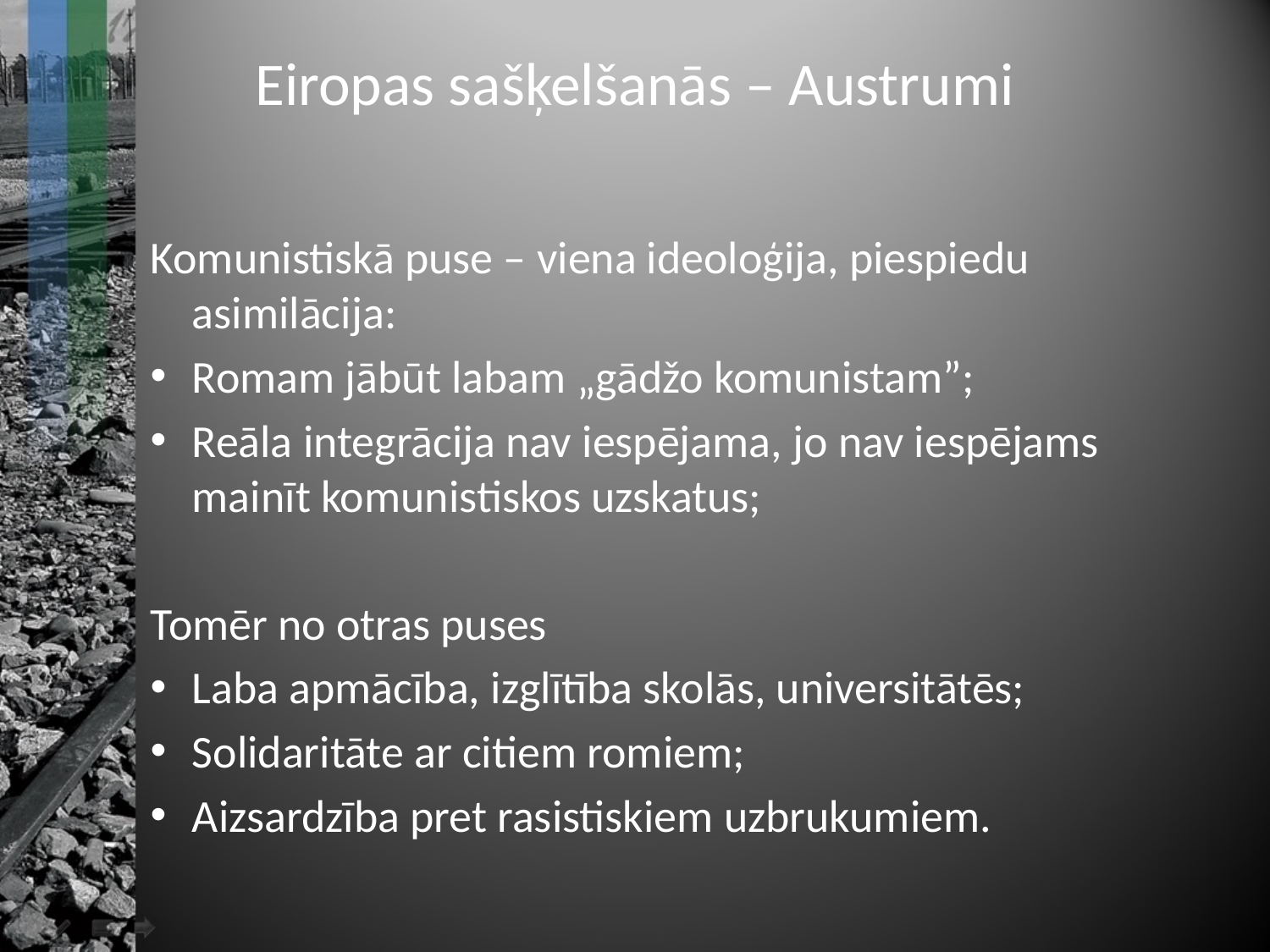

# Eiropas sašķelšanās – Austrumi
Komunistiskā puse – viena ideoloģija, piespiedu asimilācija:
Romam jābūt labam „gādžo komunistam”;
Reāla integrācija nav iespējama, jo nav iespējams mainīt komunistiskos uzskatus;

Tomēr no otras puses
Laba apmācība, izglītība skolās, universitātēs;
Solidaritāte ar citiem romiem;
Aizsardzība pret rasistiskiem uzbrukumiem.